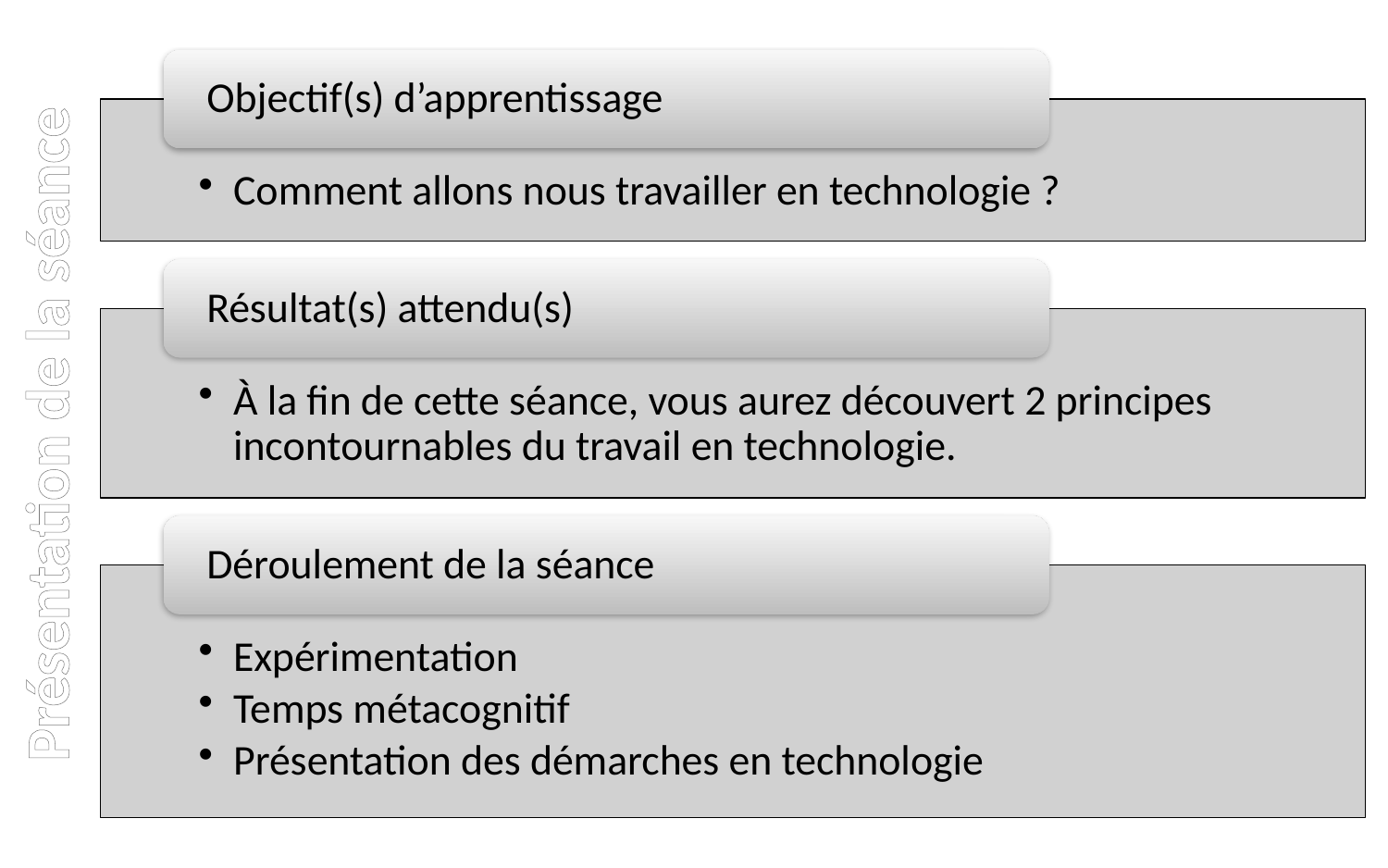

Comment allons nous travailler en technologie ?
Objectif(s) d’apprentissage
À la fin de cette séance, vous aurez découvert 2 principes incontournables du travail en technologie.
Résultat(s) attendu(s)
Expérimentation
Temps métacognitif
Présentation des démarches en technologie
Déroulement de la séance
Présentation de la séance